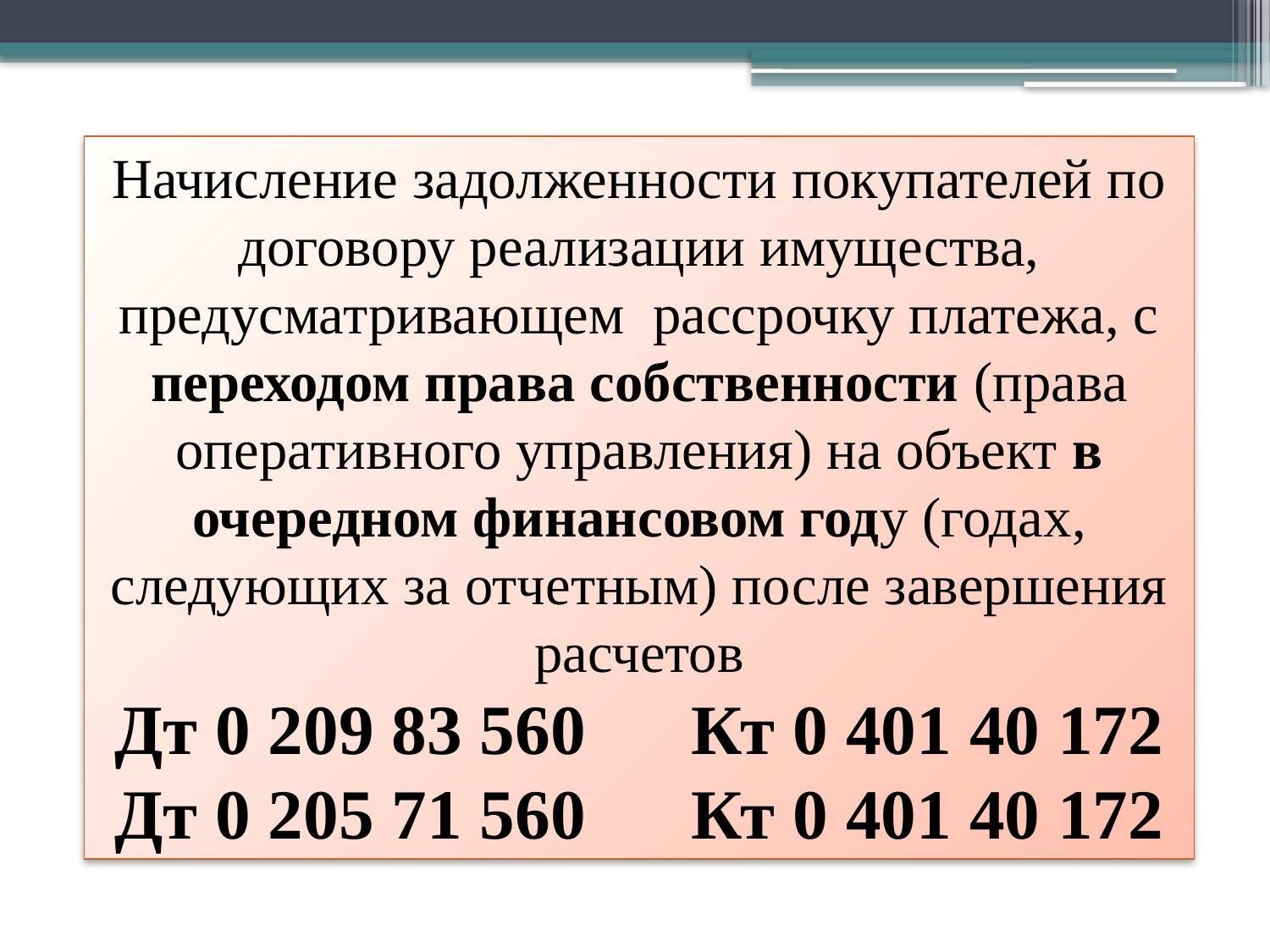

Начисление задолженности покупателей по договору реализации имущества, предусматривающем  рассрочку платежа, с переходом права собственности (права оперативного управления) на объект в очередном финансовом году (годах, следующих за отчетным) после завершения расчетов
Дт 0 209 83 560      Кт 0 401 40 172
Дт 0 205 71 560      Кт 0 401 40 172